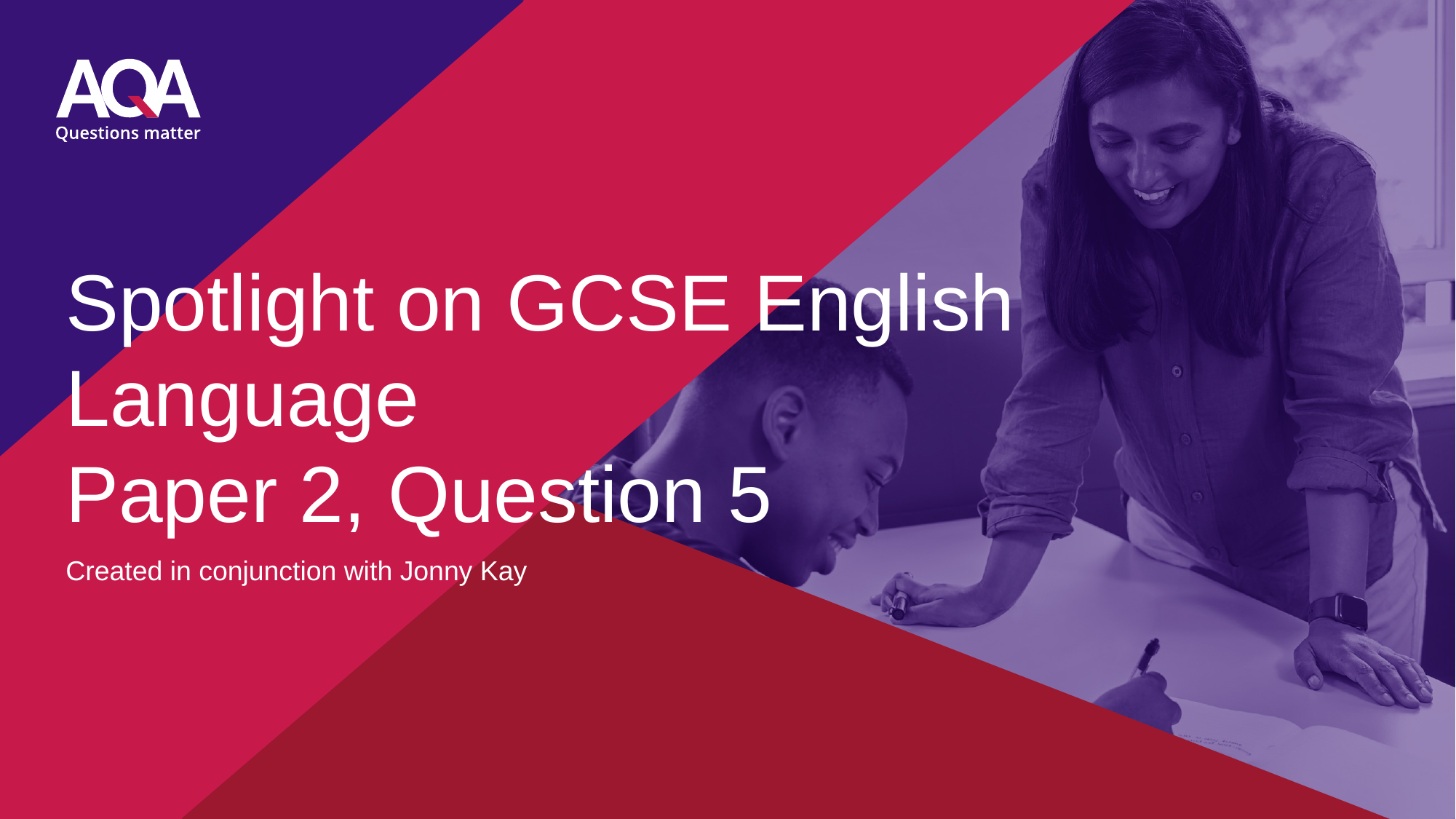

# Spotlight on GCSE English Language Paper 2, Question 5
Created in conjunction with Jonny Kay